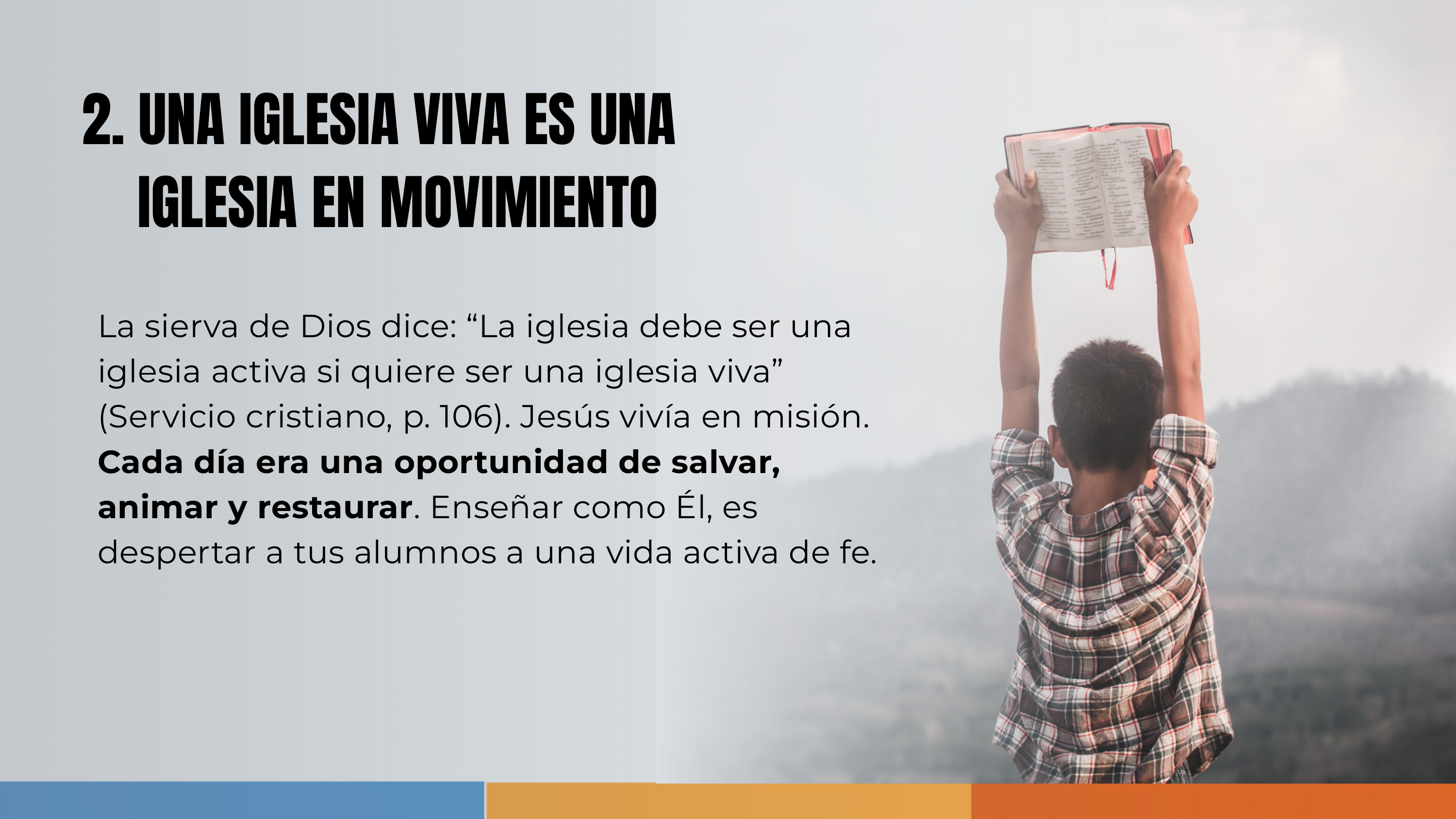

2. UNA IGLESIA VIVA ES UNA
    IGLESIA EN MOVIMIENTO
La sierva de Dios dice: “La iglesia debe ser una iglesia activa si quiere ser una iglesia viva” (Servicio cristiano, p. 106). Jesús vivía en misión. Cada día era una oportunidad de salvar, animar y restaurar. Enseñar como Él, es despertar a tus alumnos a una vida activa de fe.